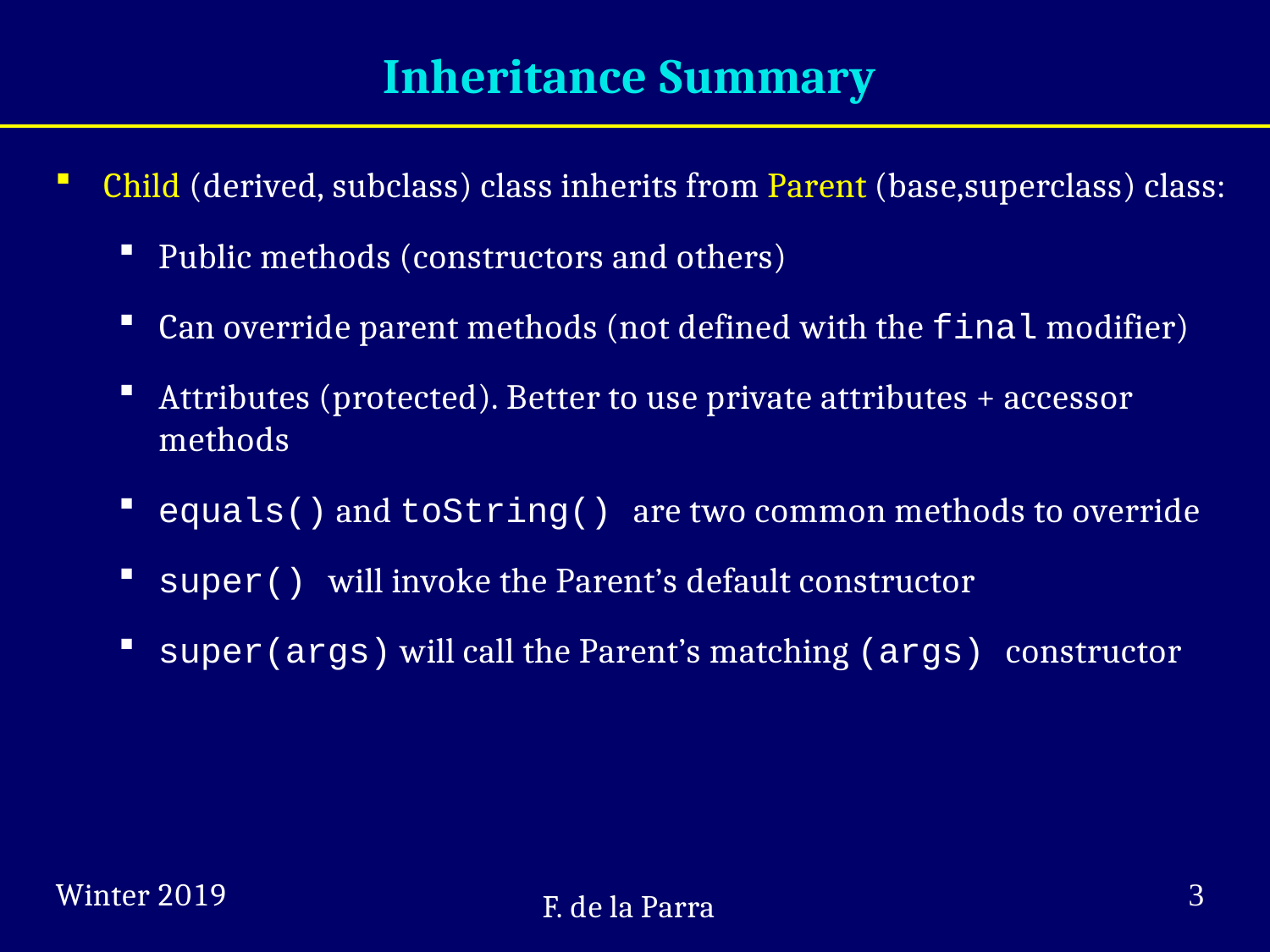

# Inheritance Summary
Child (derived, subclass) class inherits from Parent (base,superclass) class:
Public methods (constructors and others)
Can override parent methods (not defined with the final modifier)
Attributes (protected). Better to use private attributes + accessor methods
equals() and toString() are two common methods to override
super() will invoke the Parent’s default constructor
super(args) will call the Parent’s matching (args) constructor
Winter 2019
3
F. de la Parra